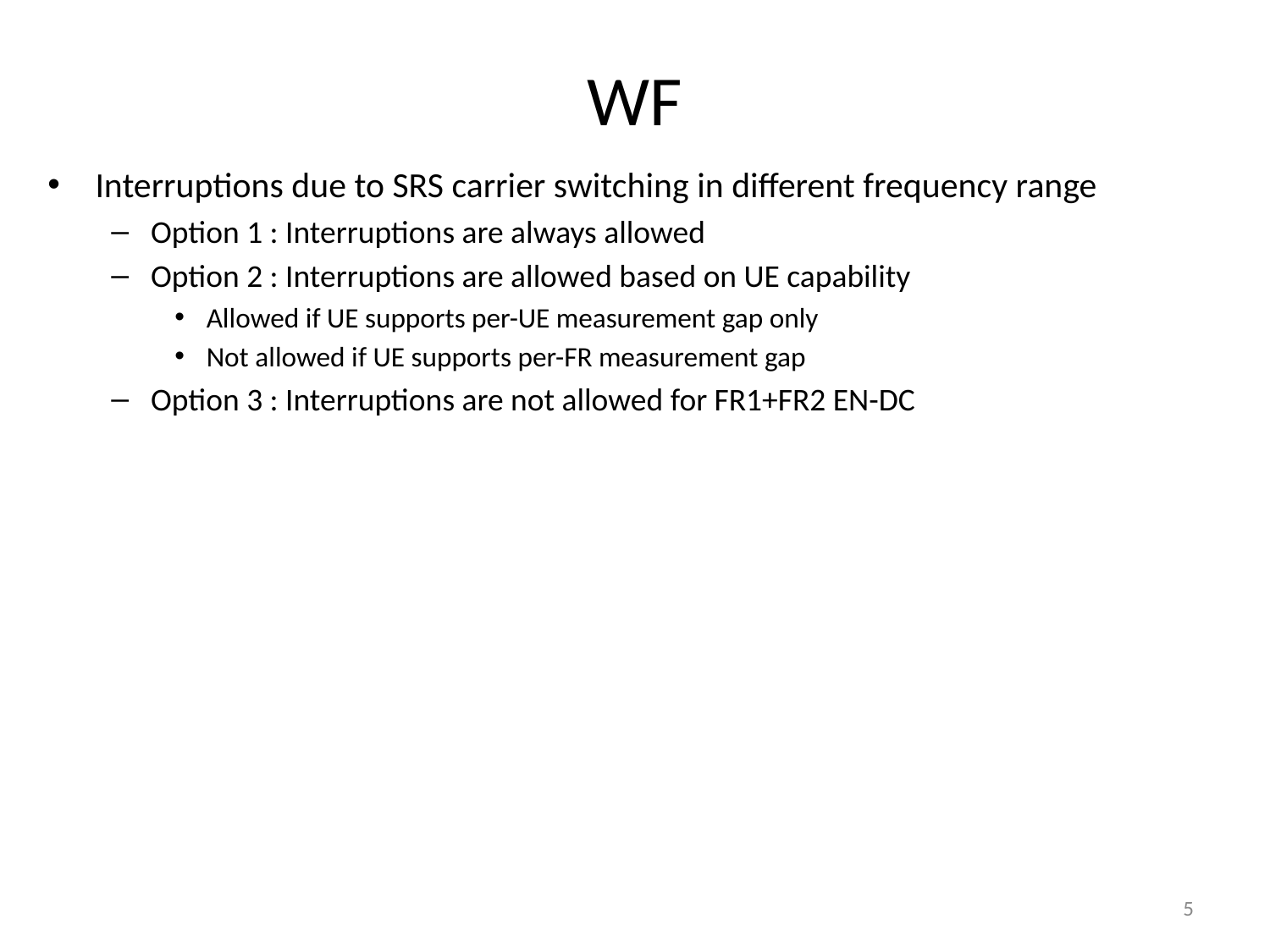

# WF
Interruptions due to SRS carrier switching in different frequency range
Option 1 : Interruptions are always allowed
Option 2 : Interruptions are allowed based on UE capability
Allowed if UE supports per-UE measurement gap only
Not allowed if UE supports per-FR measurement gap
Option 3 : Interruptions are not allowed for FR1+FR2 EN-DC

5